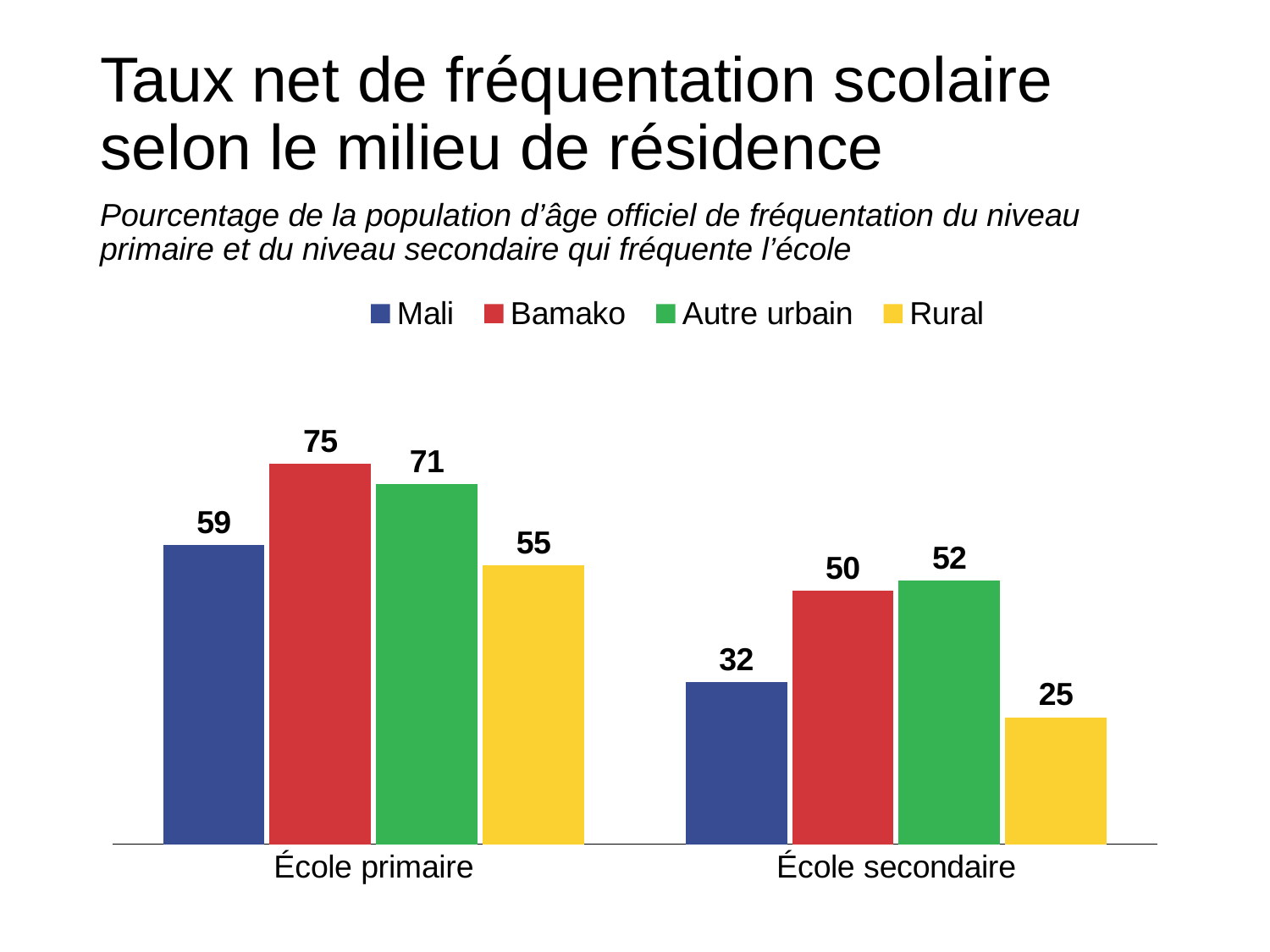

# Taux net de fréquentation scolaire selon le milieu de résidence
Pourcentage de la population d’âge officiel de fréquentation du niveau primaire et du niveau secondaire qui fréquente l’école

### Chart

| Category | Mali | Bamako | Autre urbain | Rural |
|---|---|---|---|---|
| École primaire | 59.0 | 75.0 | 71.0 | 55.0 |
| École secondaire | 32.0 | 50.0 | 52.0 | 25.0 |